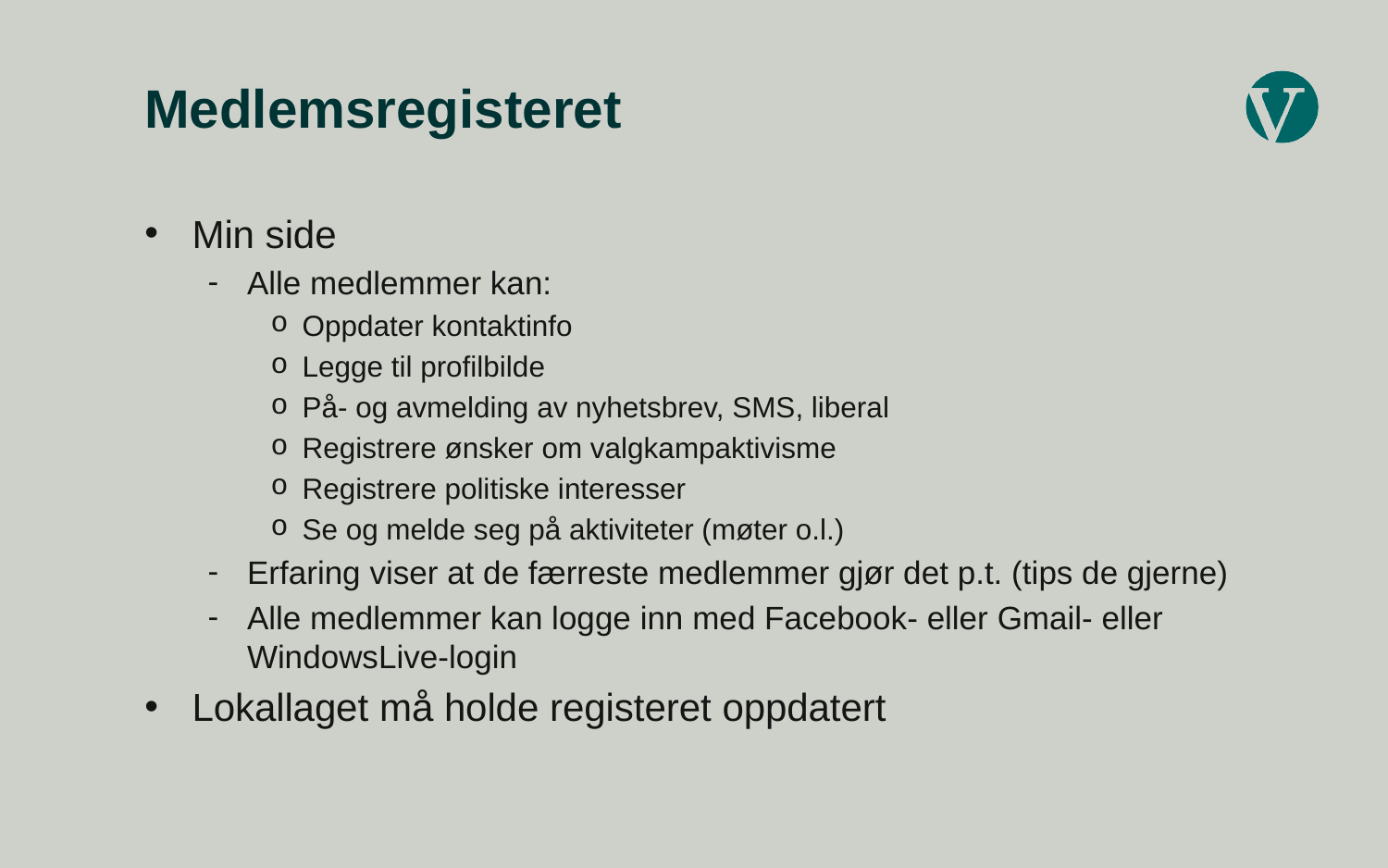

# Medlemsregisteret
Min side
Alle medlemmer kan:
Oppdater kontaktinfo
Legge til profilbilde
På- og avmelding av nyhetsbrev, SMS, liberal
Registrere ønsker om valgkampaktivisme
Registrere politiske interesser
Se og melde seg på aktiviteter (møter o.l.)
Erfaring viser at de færreste medlemmer gjør det p.t. (tips de gjerne)
Alle medlemmer kan logge inn med Facebook- eller Gmail- eller WindowsLive-login
Lokallaget må holde registeret oppdatert